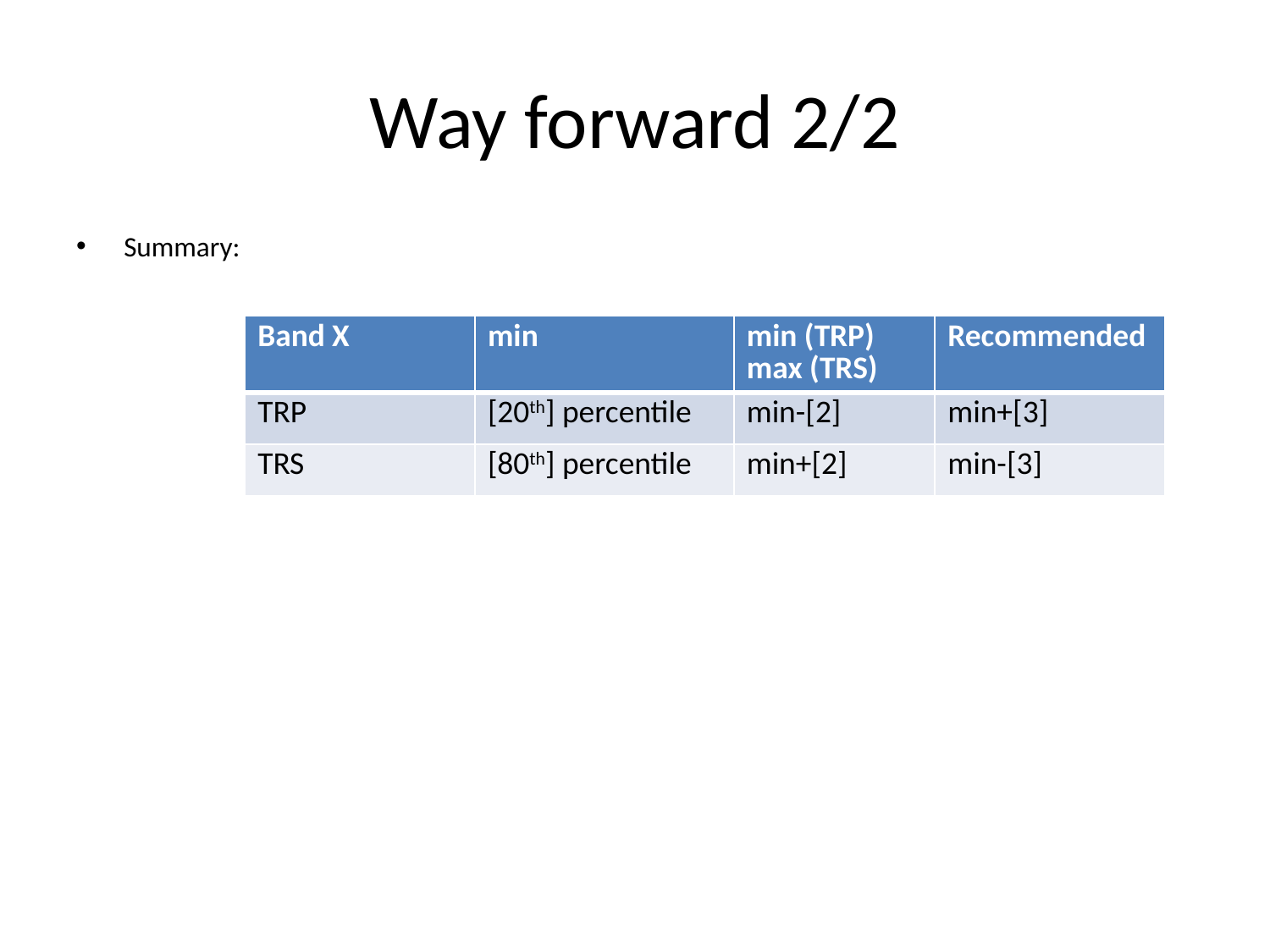

# Way forward 2/2
Summary:

| Band X | min | min (TRP) max (TRS) | Recommended |
| --- | --- | --- | --- |
| TRP | [20th] percentile | min-[2] | min+[3] |
| TRS | [80th] percentile | min+[2] | min-[3] |